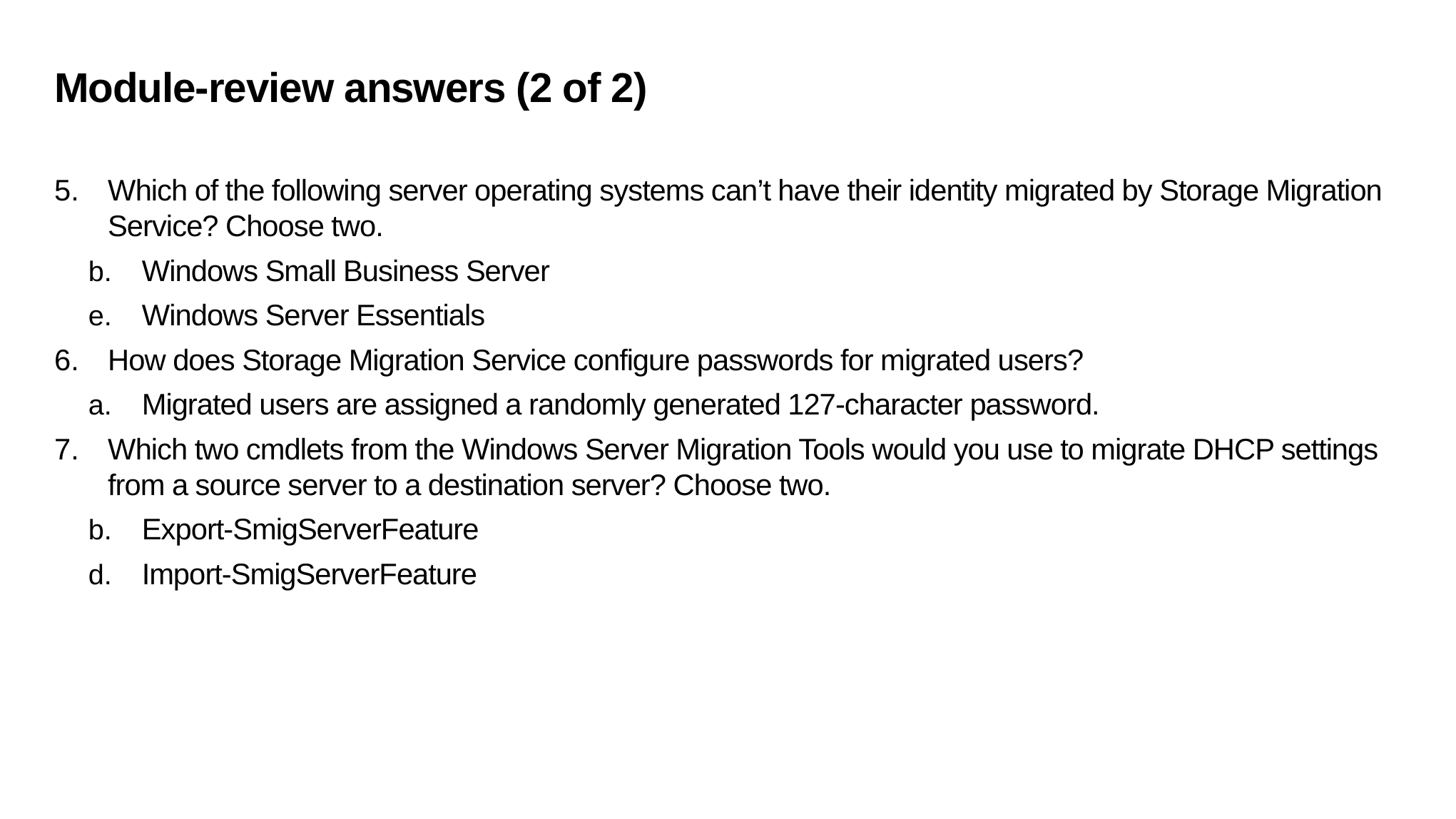

# Module-review answers (2 of 2)
Which of the following server operating systems can’t have their identity migrated by Storage Migration Service? Choose two.
Windows Small Business Server
Windows Server Essentials
How does Storage Migration Service configure passwords for migrated users?
Migrated users are assigned a randomly generated 127-character password.
Which two cmdlets from the Windows Server Migration Tools would you use to migrate DHCP settings from a source server to a destination server? Choose two.
Export-SmigServerFeature
Import-SmigServerFeature